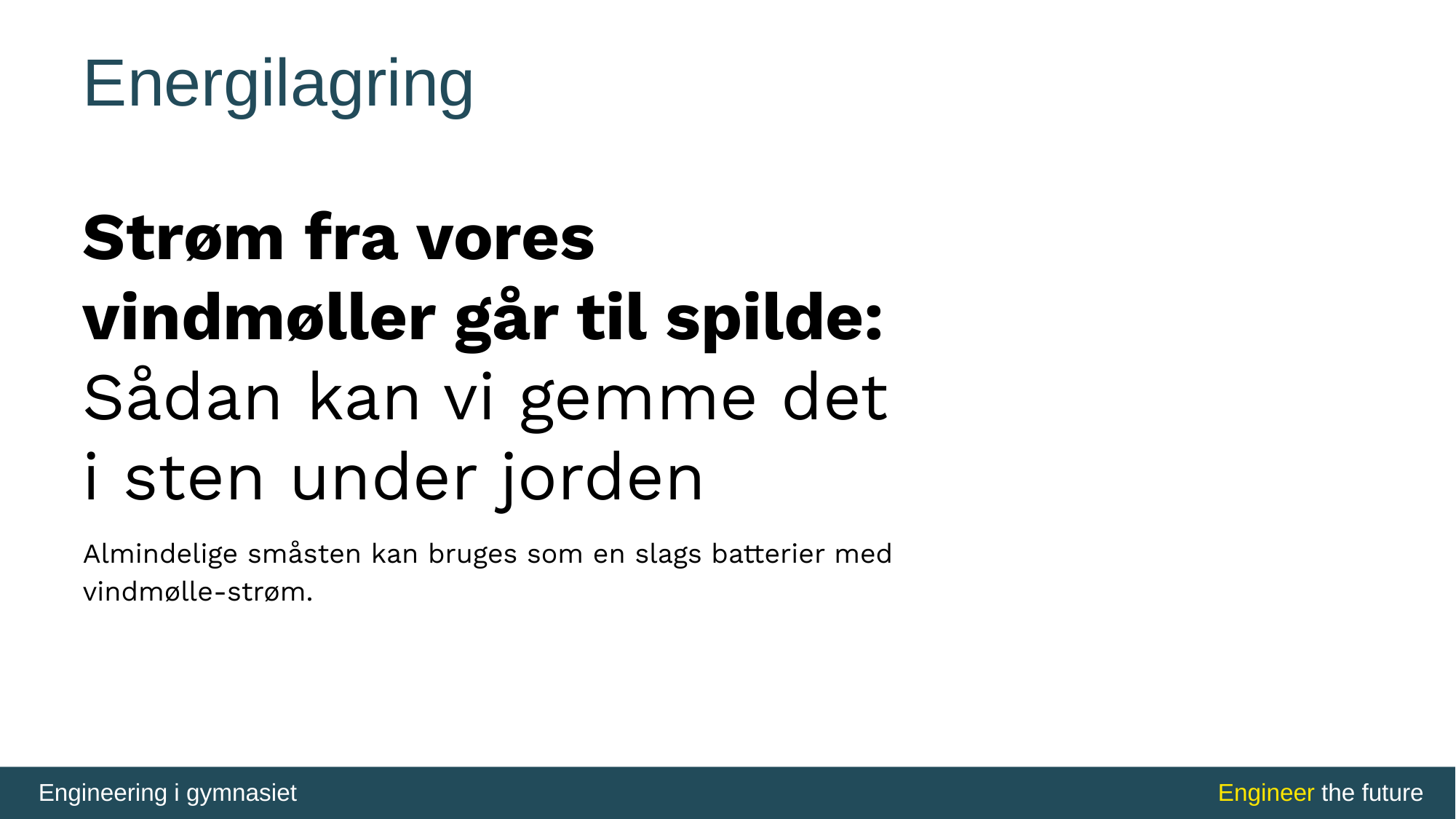

# Energilagring
Strøm fra vores
vindmøller går til spilde:
Sådan kan vi gemme det
i sten under jorden
Almindelige småsten kan bruges som en slags batterier med vindmølle-strøm.